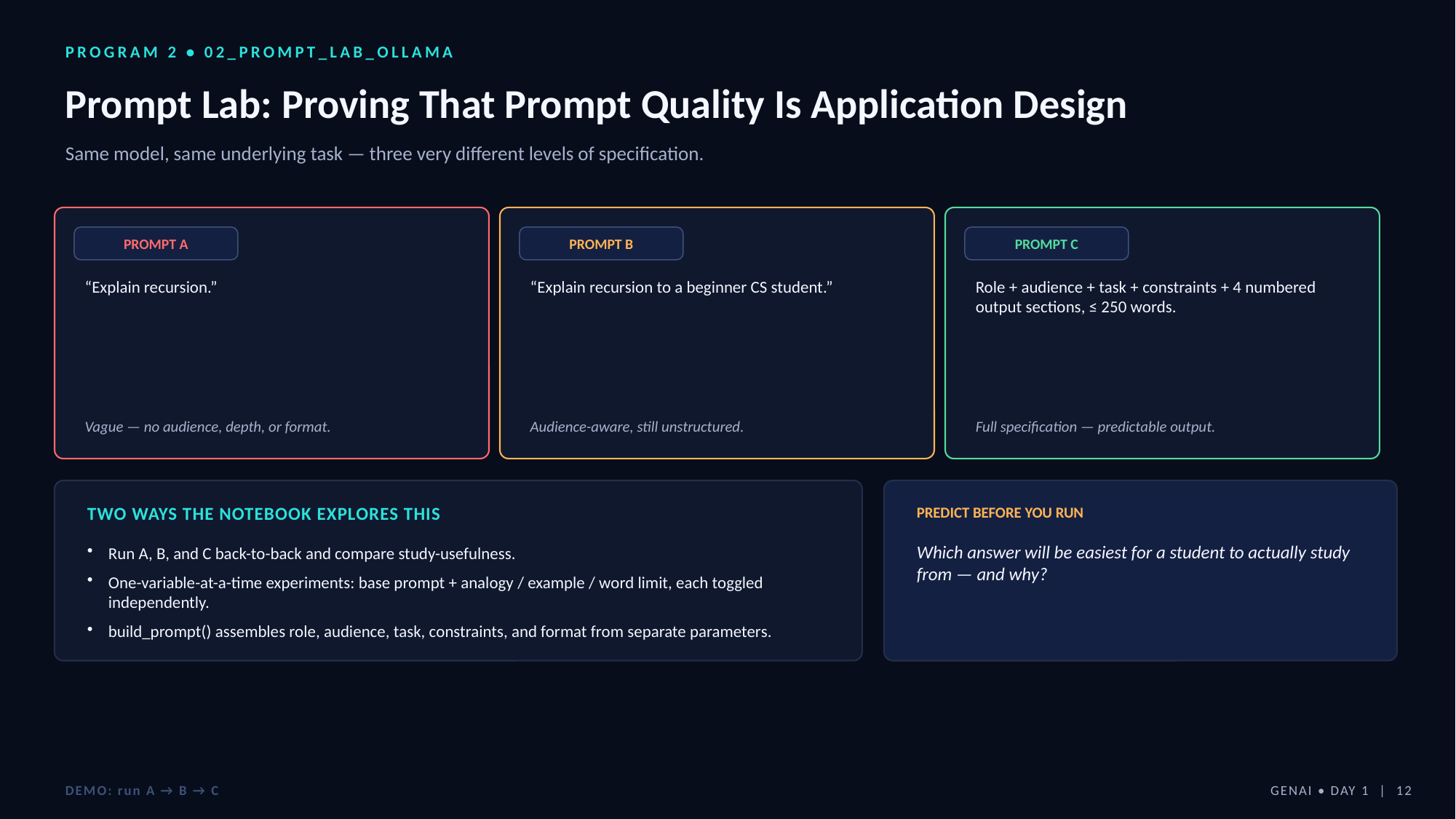

PROGRAM 2 • 02_PROMPT_LAB_OLLAMA
Prompt Lab: Proving That Prompt Quality Is Application Design
Same model, same underlying task — three very different levels of specification.

PROMPT A

PROMPT B

PROMPT C
“Explain recursion.”
“Explain recursion to a beginner CS student.”
Role + audience + task + constraints + 4 numbered output sections, ≤ 250 words.
Vague — no audience, depth, or format.
Audience-aware, still unstructured.
Full specification — predictable output.

TWO WAYS THE NOTEBOOK EXPLORES THIS
PREDICT BEFORE YOU RUN
Which answer will be easiest for a student to actually study from — and why?
Run A, B, and C back-to-back and compare study-usefulness.
One-variable-at-a-time experiments: base prompt + analogy / example / word limit, each toggled independently.
build_prompt() assembles role, audience, task, constraints, and format from separate parameters.
DEMO: run A → B → C
GENAI • DAY 1  |  12